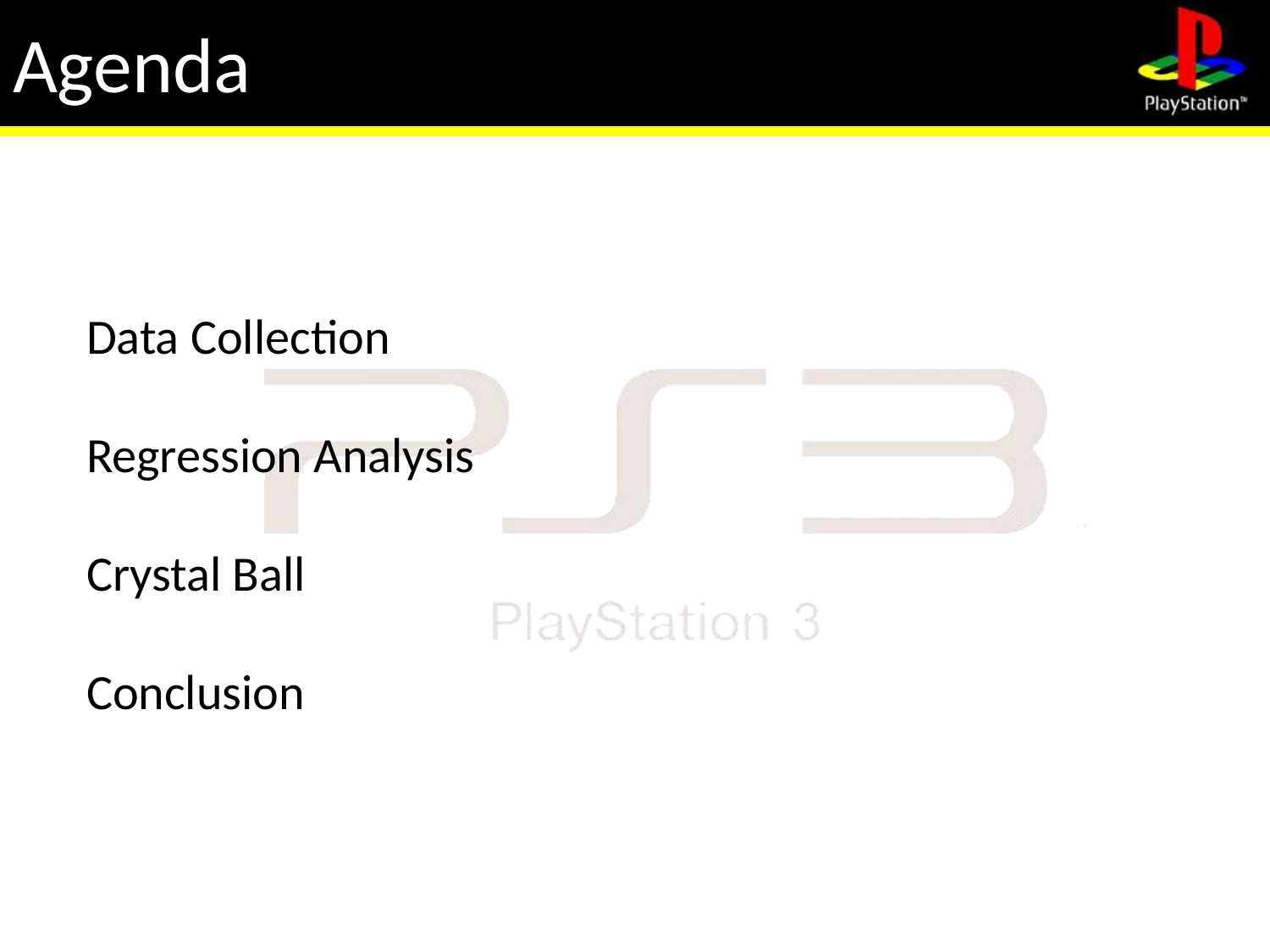

# Agenda
Data Collection

Regression Analysis

Crystal Ball

Conclusion